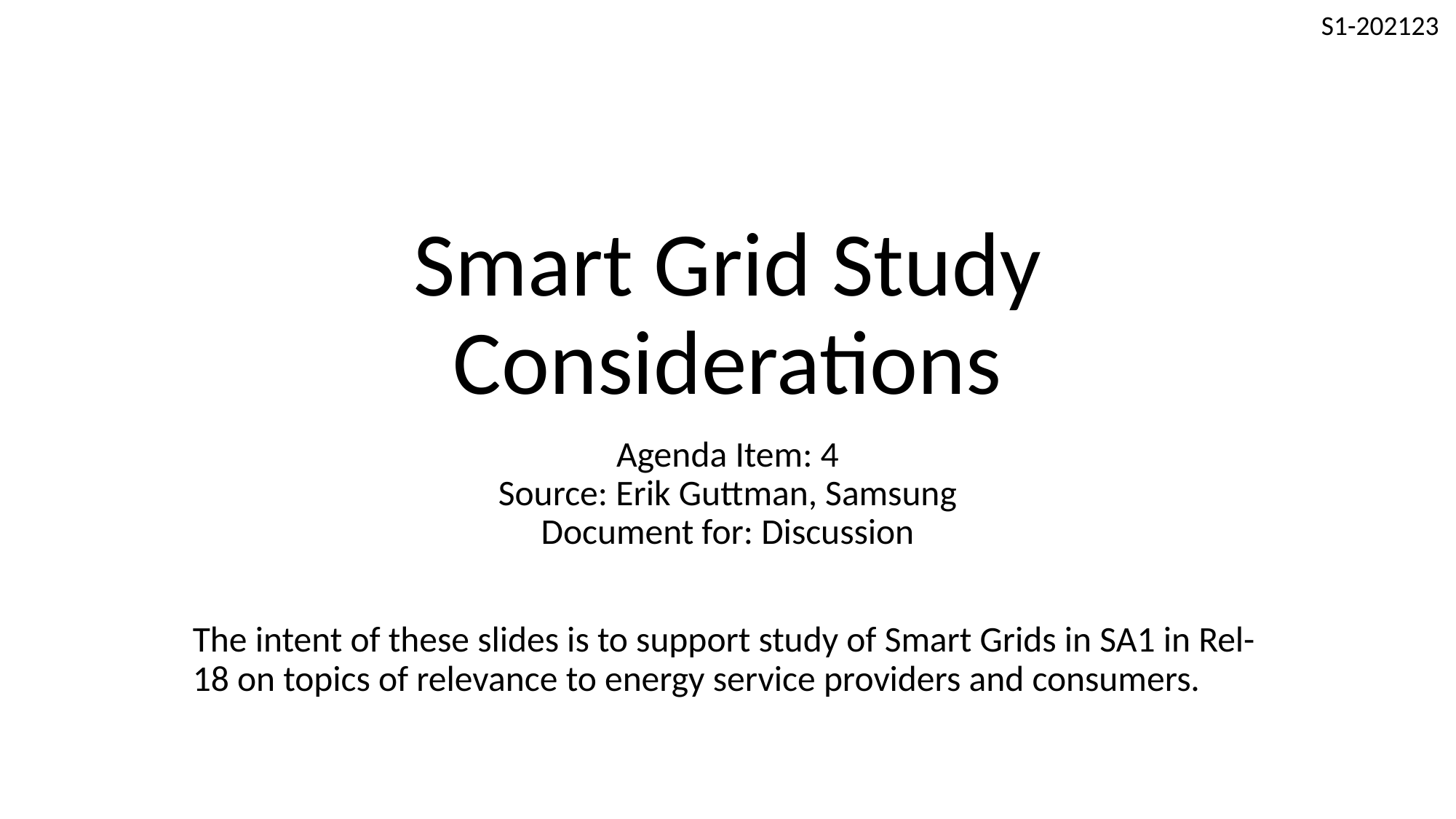

S1-202123
# Smart Grid Study Considerations
Agenda Item: 4
Source: Erik Guttman, Samsung
Document for: Discussion

The intent of these slides is to support study of Smart Grids in SA1 in Rel-18 on topics of relevance to energy service providers and consumers.